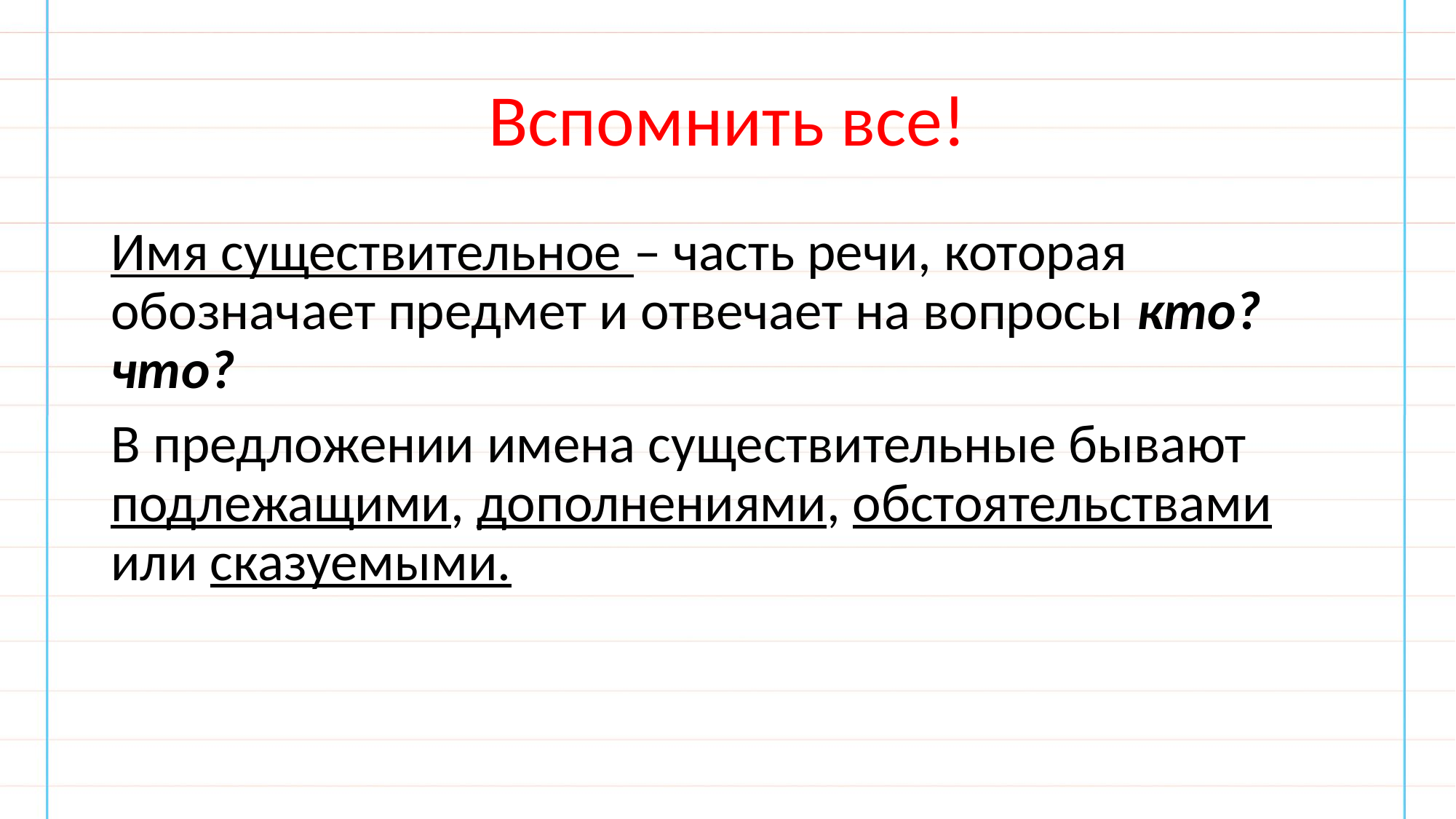

# Вспомнить все!
Имя существительное – часть речи, которая обозначает предмет и отвечает на вопросы кто? что?
В предложении имена существительные бывают подлежащими, дополнениями, обстоятельствами или сказуемыми.